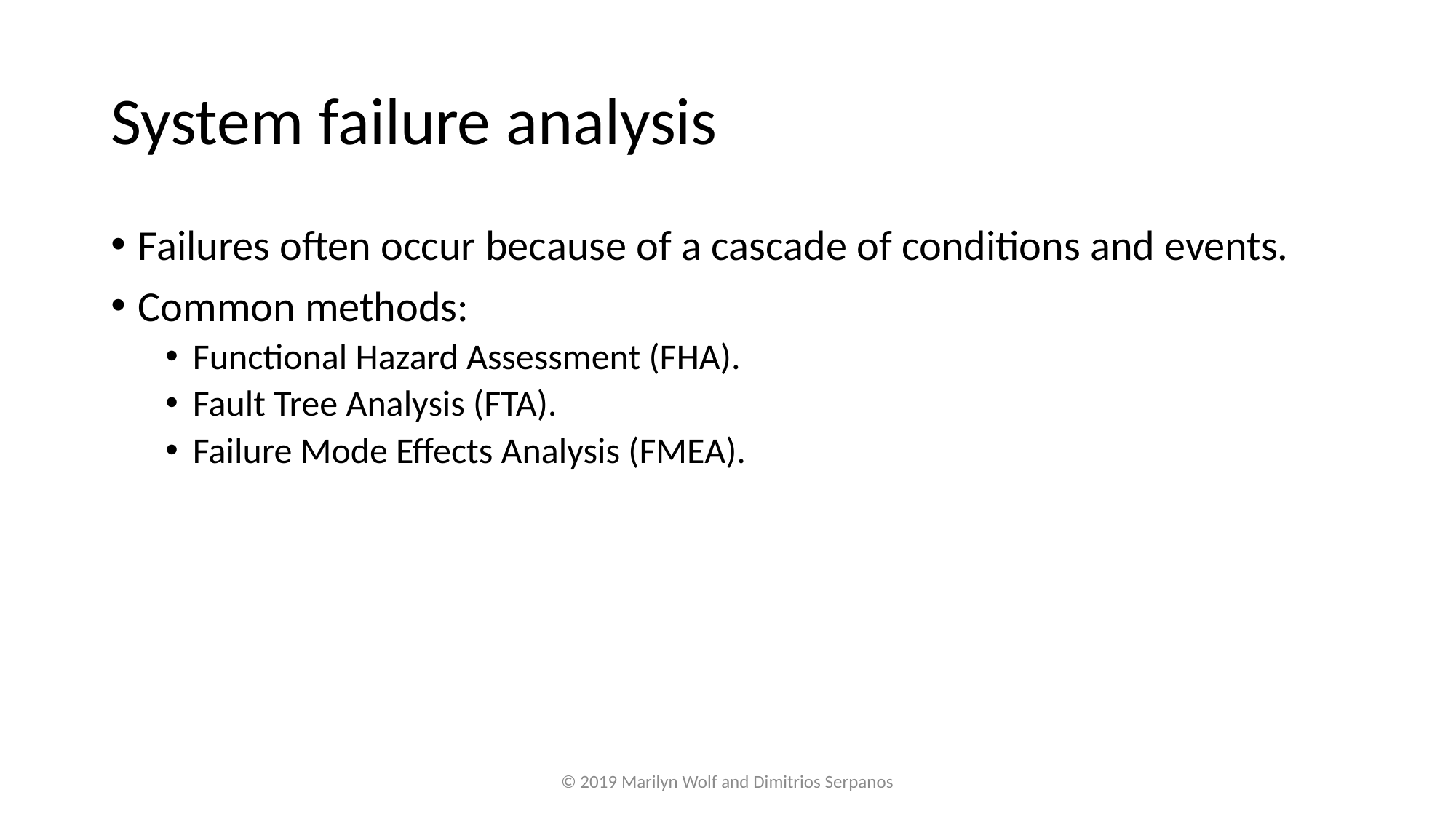

# System failure analysis
Failures often occur because of a cascade of conditions and events.
Common methods:
Functional Hazard Assessment (FHA).
Fault Tree Analysis (FTA).
Failure Mode Effects Analysis (FMEA).
© 2019 Marilyn Wolf and Dimitrios Serpanos